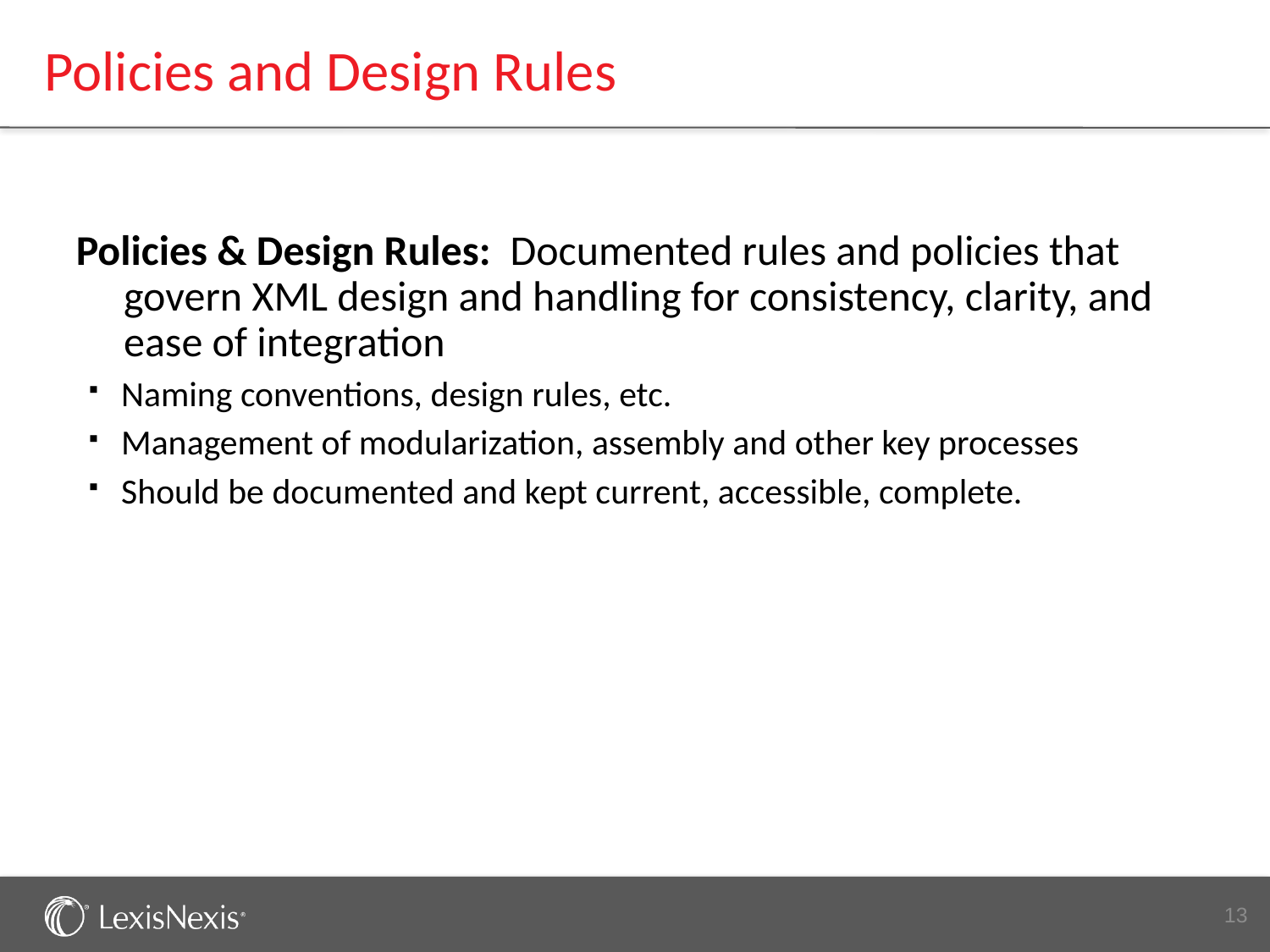

# Policies and Design Rules
Policies & Design Rules:  Documented rules and policies that govern XML design and handling for consistency, clarity, and ease of integration
 Naming conventions, design rules, etc.
 Management of modularization, assembly and other key processes
 Should be documented and kept current, accessible, complete.